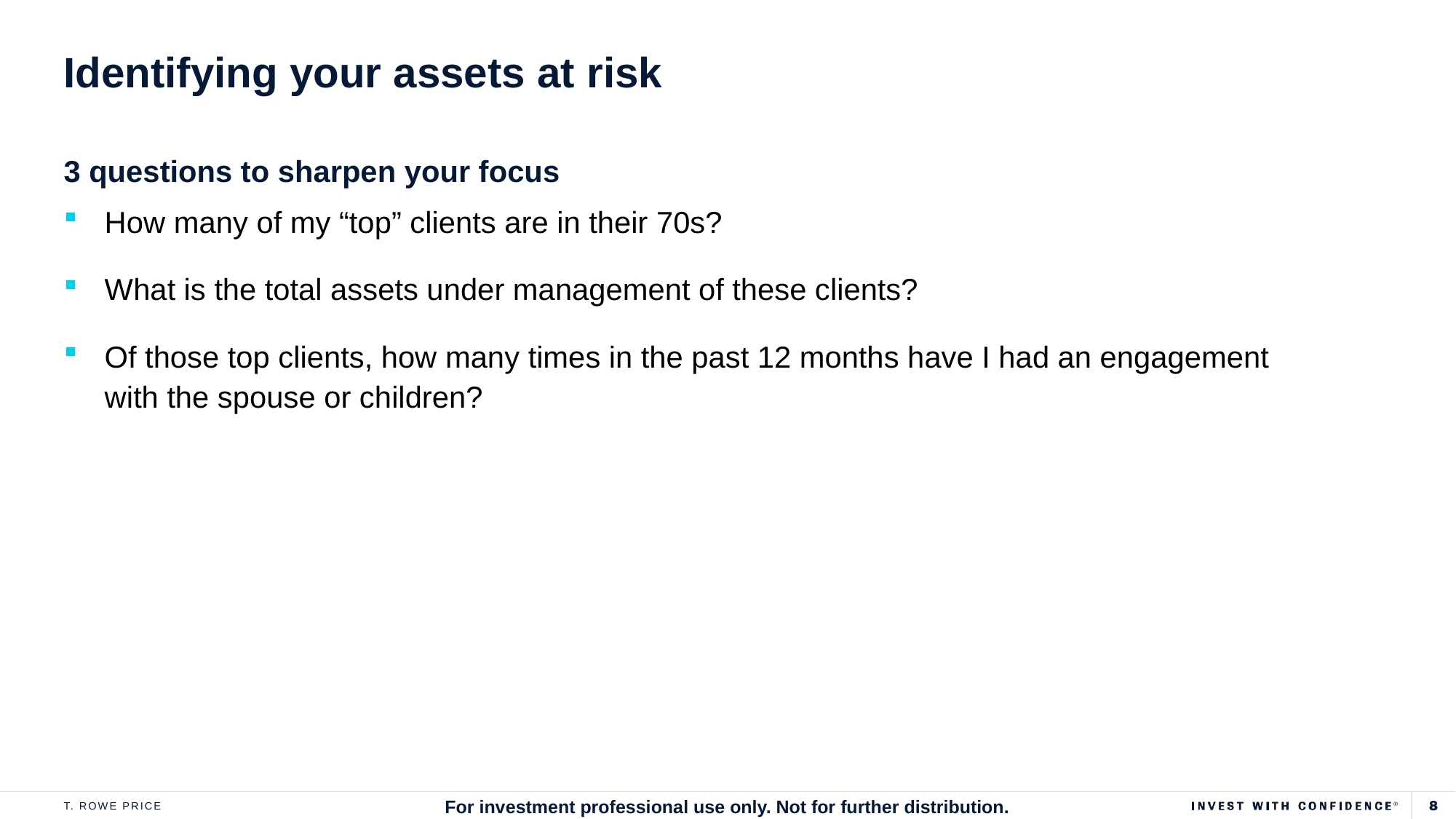

# Identifying your assets at risk

3 questions to sharpen your focus
How many of my “top” clients are in their 70s?
What is the total assets under management of these clients?
Of those top clients, how many times in the past 12 months have I had an engagement
with the spouse or children?

For investment professional use only. Not for further distribution.